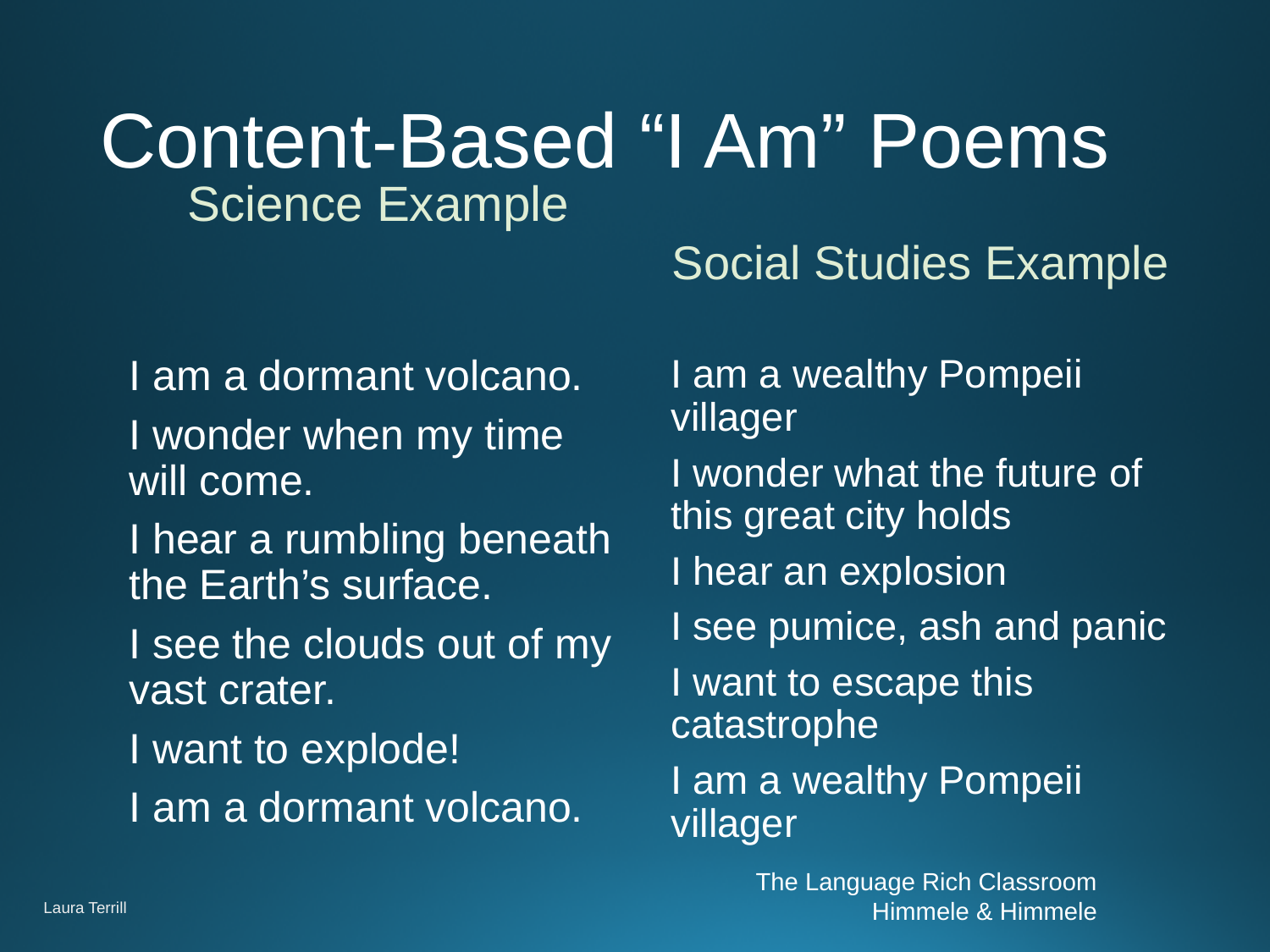

# Content-Based “I Am” Poems
Science Example
Social Studies Example
I am a dormant volcano.
I wonder when my time will come.
I hear a rumbling beneath the Earth’s surface.
I see the clouds out of my vast crater.
I want to explode!
I am a dormant volcano.
I am a wealthy Pompeii villager
I wonder what the future of this great city holds
I hear an explosion
I see pumice, ash and panic
I want to escape this catastrophe
I am a wealthy Pompeii villager
The Language Rich Classroom
Himmele & Himmele
Laura Terrill